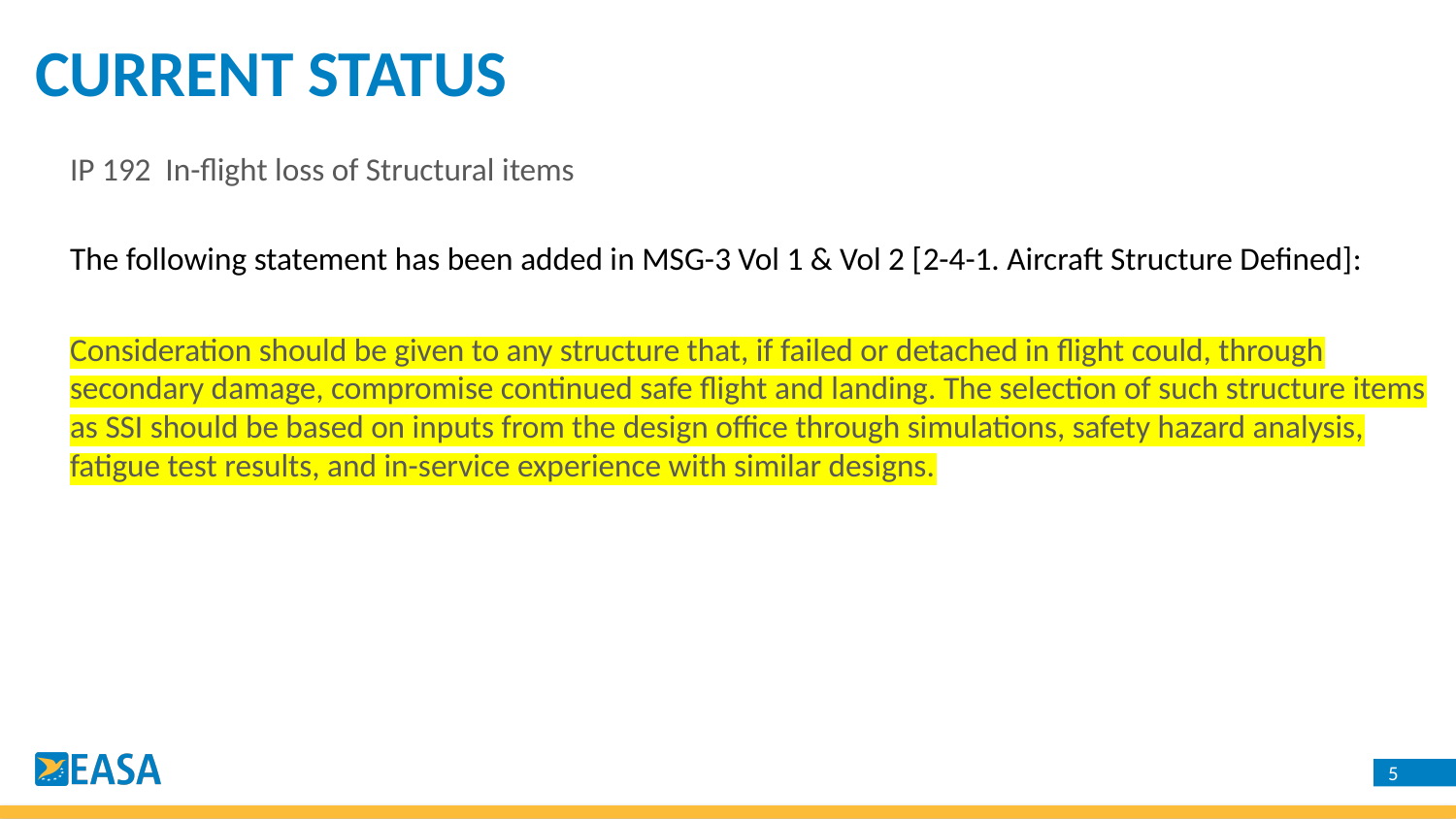

# CURRENT STATUS
IP 192  In-flight loss of Structural items

The following statement has been added in MSG-3 Vol 1 & Vol 2 [2-4-1. Aircraft Structure Defined]:

Consideration should be given to any structure that, if failed or detached in flight could, through secondary damage, compromise continued safe flight and landing. The selection of such structure items as SSI should be based on inputs from the design office through simulations, safety hazard analysis, fatigue test results, and in-service experience with similar designs.